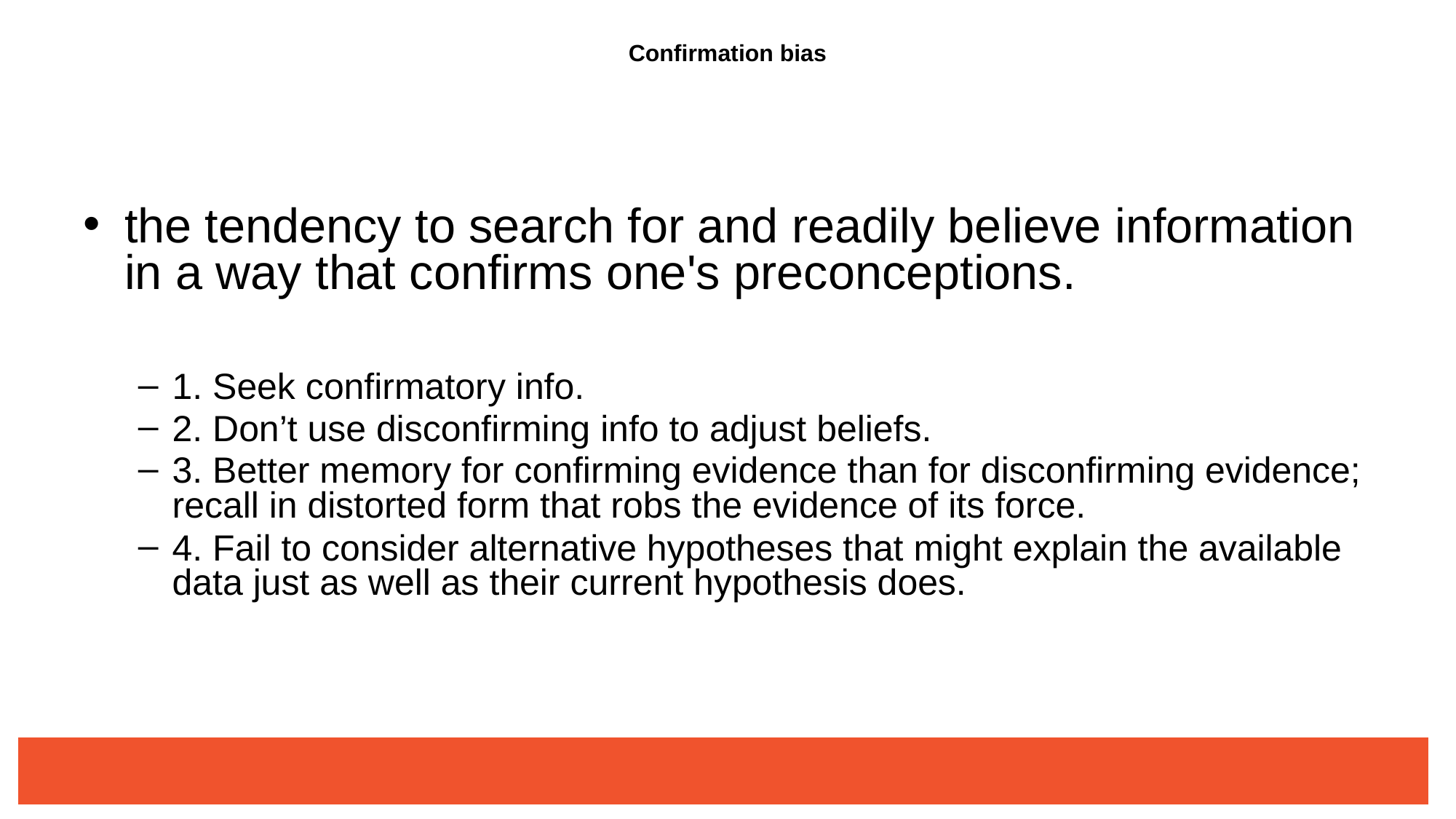

# Confirmation bias
the tendency to search for and readily believe information in a way that confirms one's preconceptions.

1. Seek confirmatory info.
2. Don’t use disconfirming info to adjust beliefs.
3. Better memory for confirming evidence than for disconfirming evidence; recall in distorted form that robs the evidence of its force.
4. Fail to consider alternative hypotheses that might explain the available data just as well as their current hypothesis does.